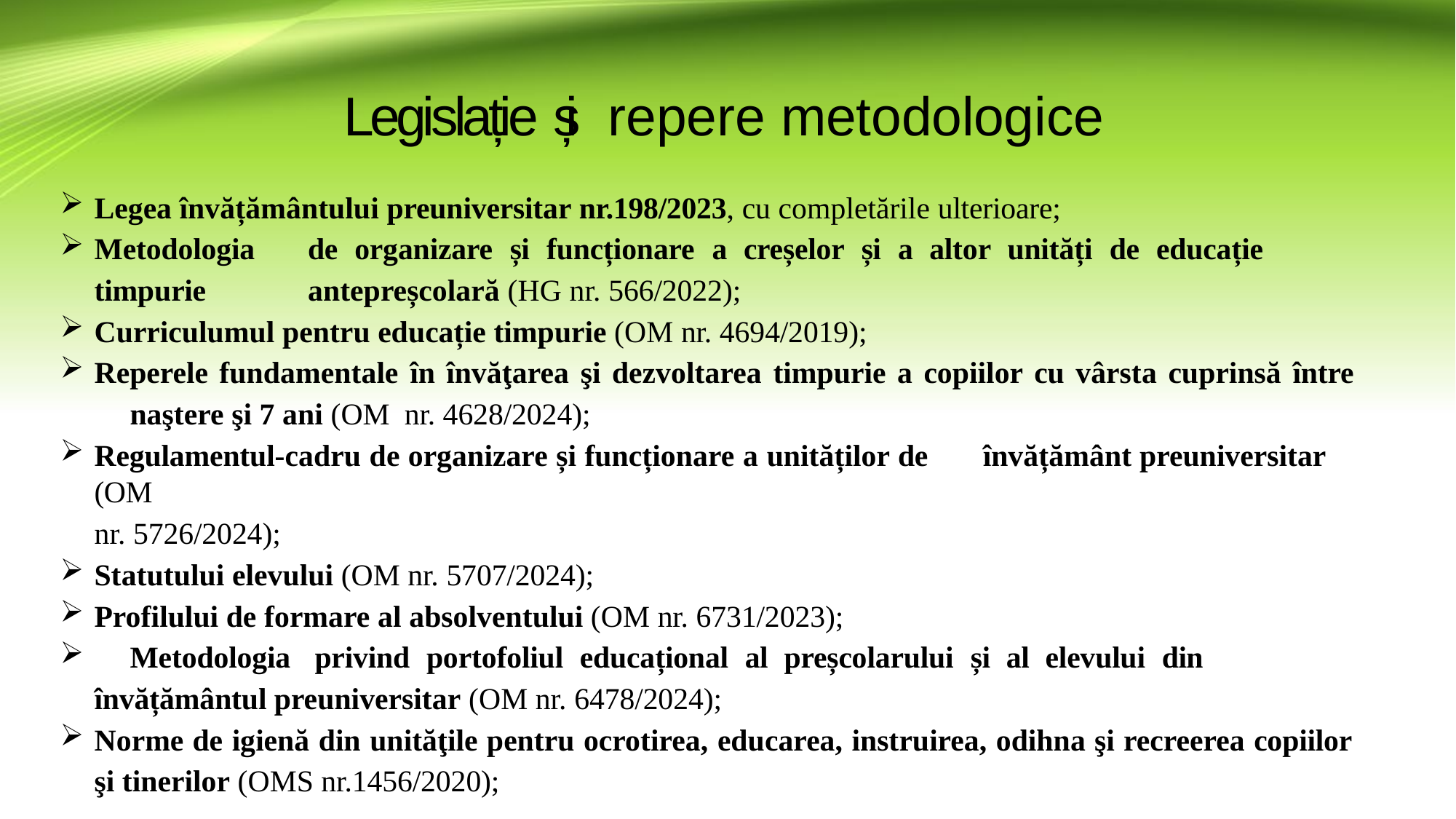

# Legislație și  repere metodologice
Legea învățământului preuniversitar nr.198/2023, cu completările ulterioare;
Metodologia	de	organizare	și	funcționare	a	creșelor	și	a	altor	unități	de	educație	timpurie 	antepreșcolară (HG nr. 566/2022);
Curriculumul pentru educație timpurie (OM nr. 4694/2019);
Reperele fundamentale în învăţarea şi dezvoltarea timpurie a copiilor cu vârsta cuprinsă între 	naştere şi 7 ani (OM nr. 4628/2024);
Regulamentul-cadru de organizare și funcționare a unităților de	învățământ preuniversitar (OM
nr. 5726/2024);
Statutului elevului (OM nr. 5707/2024);
Profilului de formare al absolventului (OM nr. 6731/2023);
	Metodologia	privind	portofoliul	educațional	al	preșcolarului	și	al	elevului	din	învățământul preuniversitar (OM nr. 6478/2024);
Norme de igienă din unităţile pentru ocrotirea, educarea, instruirea, odihna şi recreerea copiilor şi tinerilor (OMS nr.1456/2020);